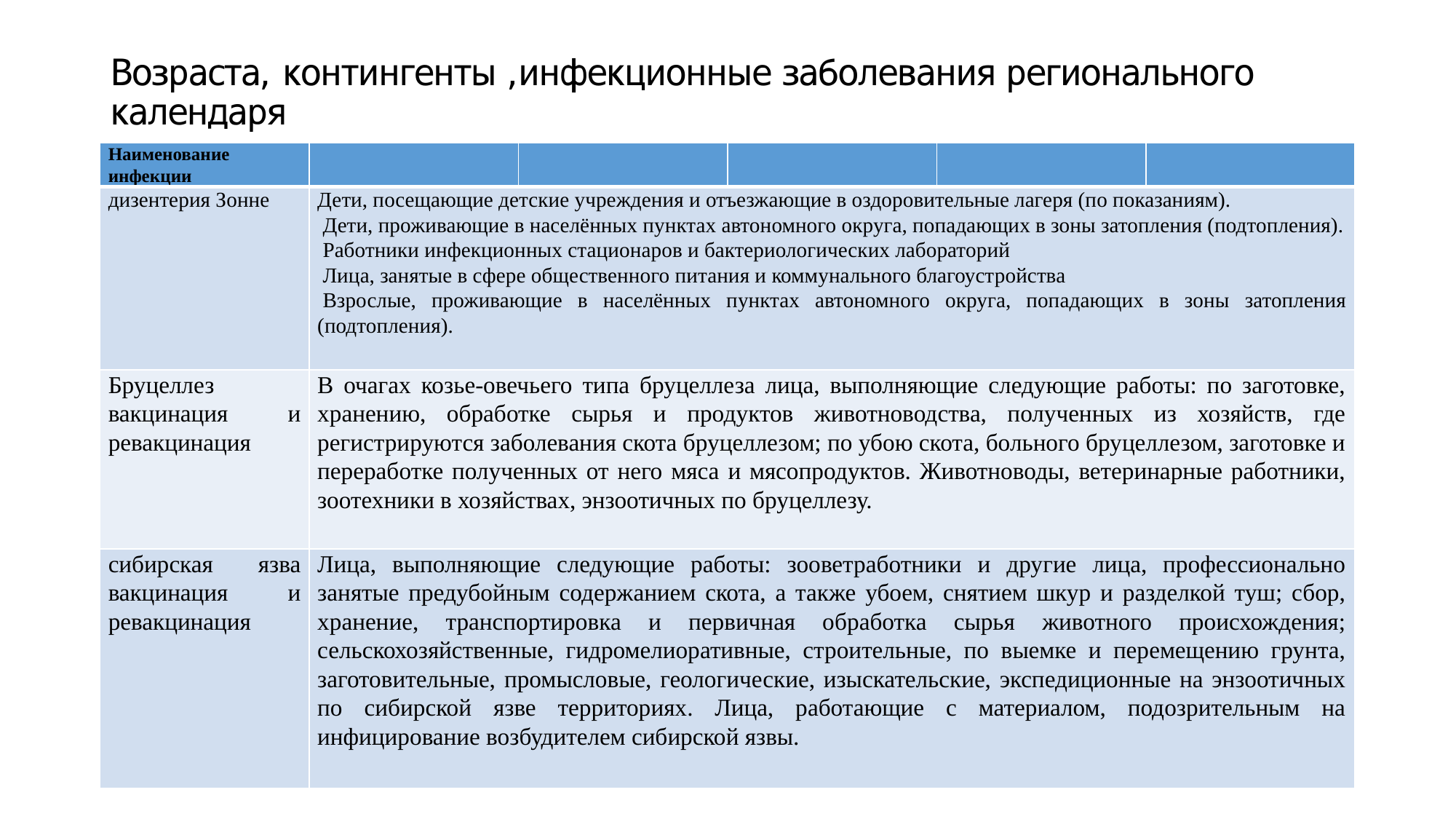

# Возраста, контингенты ,инфекционные заболевания регионального календаря
| Наименование инфекции |  |  |  |  |  |
| --- | --- | --- | --- | --- | --- |
| дизентерия Зонне | Дети, посещающие детские учреждения и отъезжающие в оздоровительные лагеря (по показаниям).  Дети, проживающие в населённых пунктах автономного округа, попадающих в зоны затопления (подтопления).  Работники инфекционных стационаров и бактериологических лабораторий  Лица, занятые в сфере общественного питания и коммунального благоустройства  Взрослые, проживающие в населённых пунктах автономного округа, попадающих в зоны затопления (подтопления). |  |  |  |  |
| Бруцеллез вакцинация и ревакцинация | В очагах козье-овечьего типа бруцеллеза лица, выполняющие следующие работы: по заготовке, хранению, обработке сырья и продуктов животноводства, полученных из хозяйств, где регистрируются заболевания скота бруцеллезом; по убою скота, больного бруцеллезом, заготовке и переработке полученных от него мяса и мясопродуктов. Животноводы, ветеринарные работники, зоотехники в хозяйствах, энзоотичных по бруцеллезу. |  |  |  |  |
| сибирская язва вакцинация и ревакцинация | Лица, выполняющие следующие работы: зооветработники и другие лица, профессионально занятые предубойным содержанием скота, а также убоем, снятием шкур и разделкой туш; сбор, хранение, транспортировка и первичная обработка сырья животного происхождения; сельскохозяйственные, гидромелиоративные, строительные, по выемке и перемещению грунта, заготовительные, промысловые, геологические, изыскательские, экспедиционные на энзоотичных по сибирской язве территориях. Лица, работающие с материалом, подозрительным на инфицирование возбудителем сибирской язвы. |  |  |  |  |